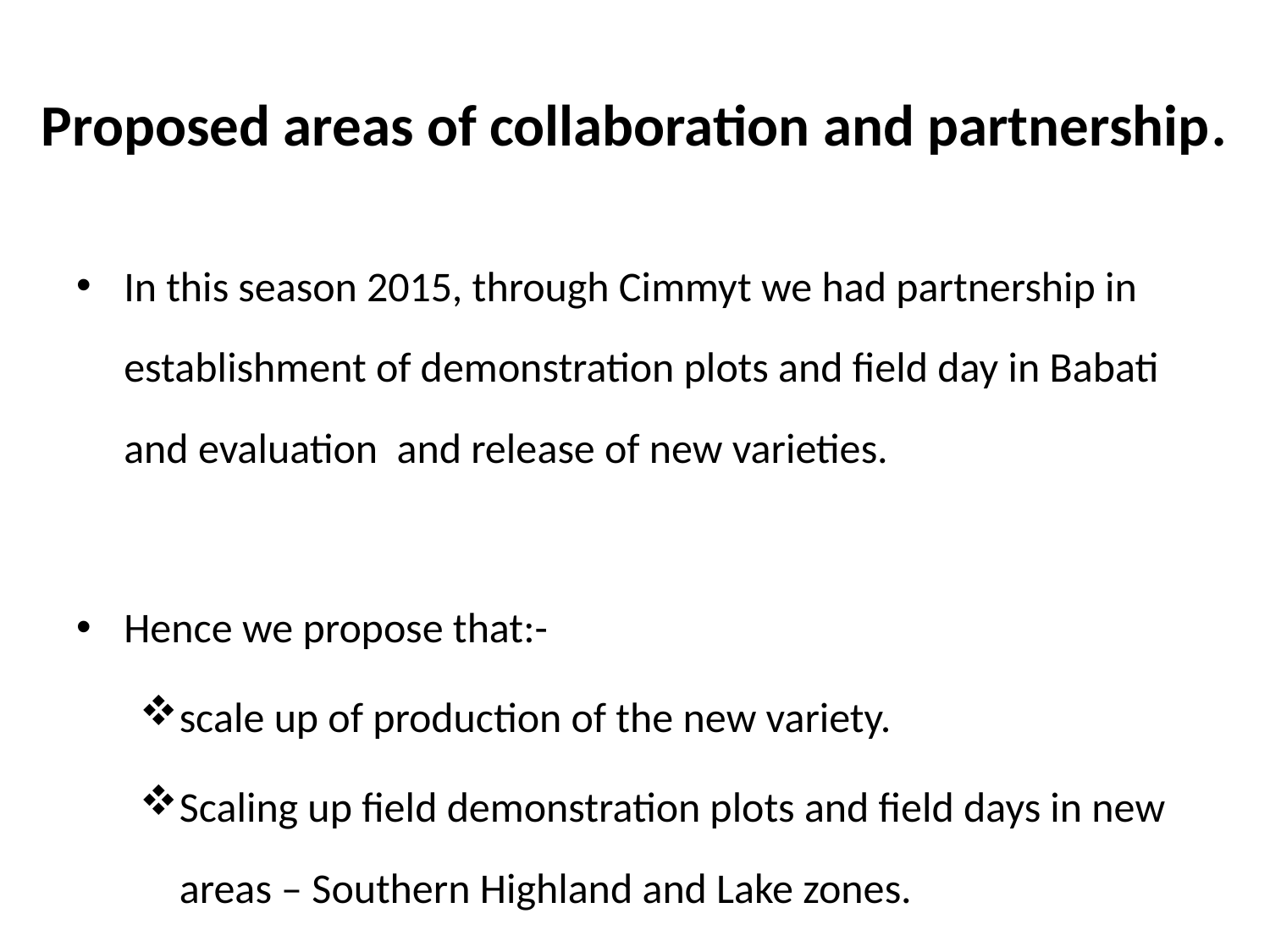

# Proposed areas of collaboration and partnership.
In this season 2015, through Cimmyt we had partnership in establishment of demonstration plots and field day in Babati and evaluation  and release of new varieties.

Hence we propose that:-
scale up of production of the new variety.
Scaling up field demonstration plots and field days in new areas – Southern Highland and Lake zones.